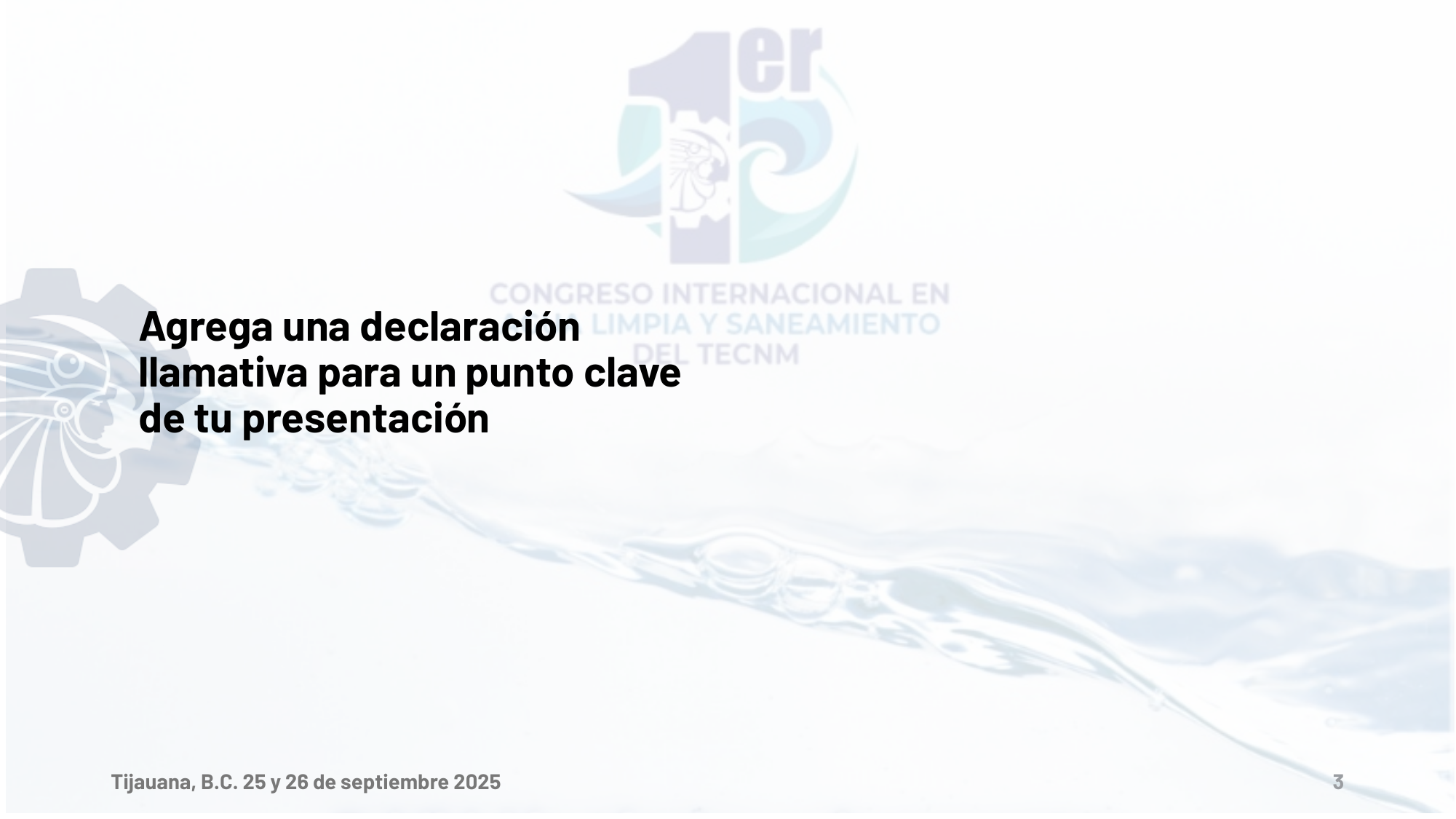

#

Agrega una declaración llamativa para un punto clave de tu presentación

Tijauana, B.C. 25 y 26 de septiembre 2025
3